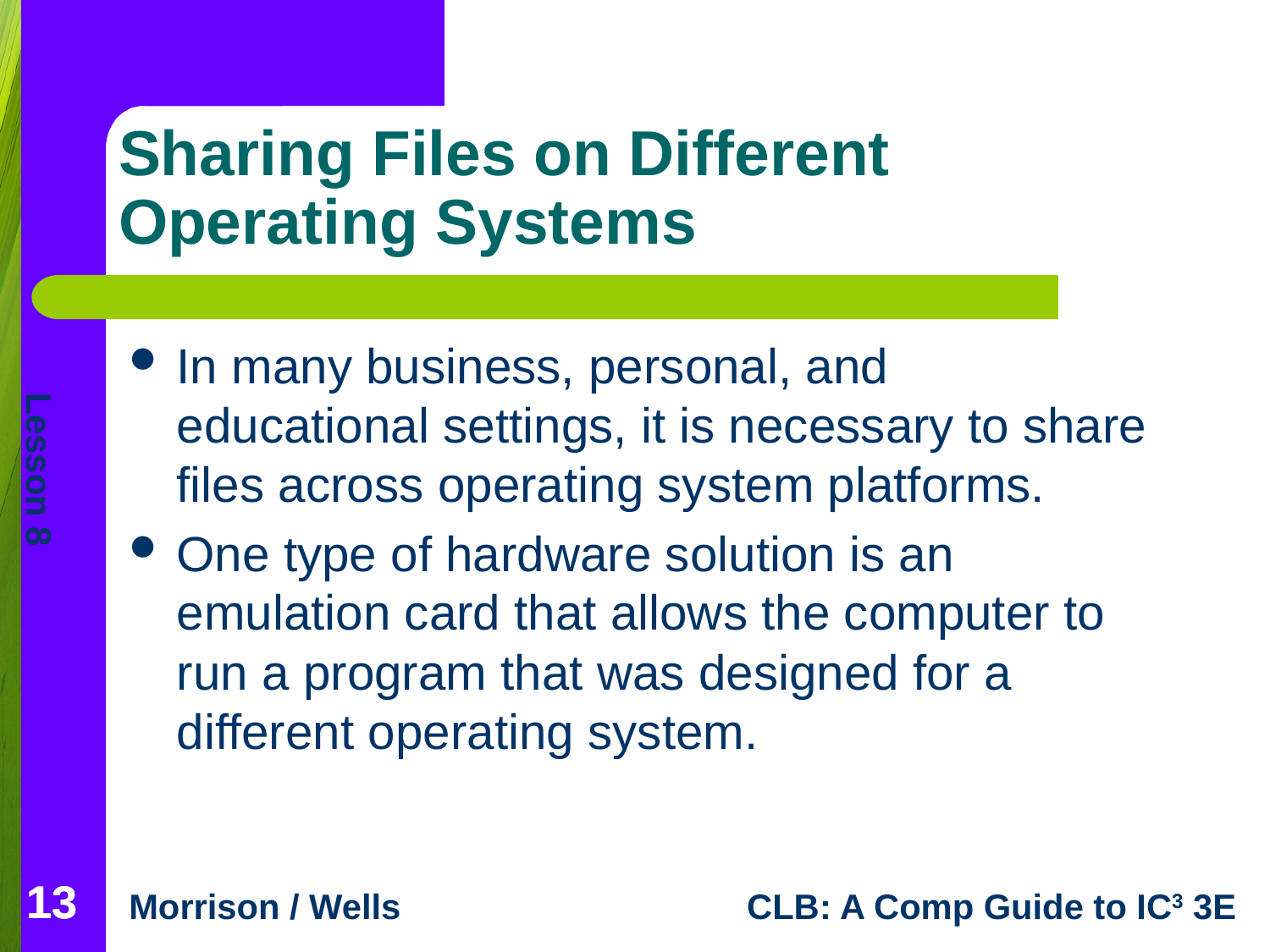

# Sharing Files on Different Operating Systems
In many business, personal, and educational settings, it is necessary to share files across operating system platforms.
One type of hardware solution is an emulation card that allows the computer to run a program that was designed for a different operating system.
13
13
13